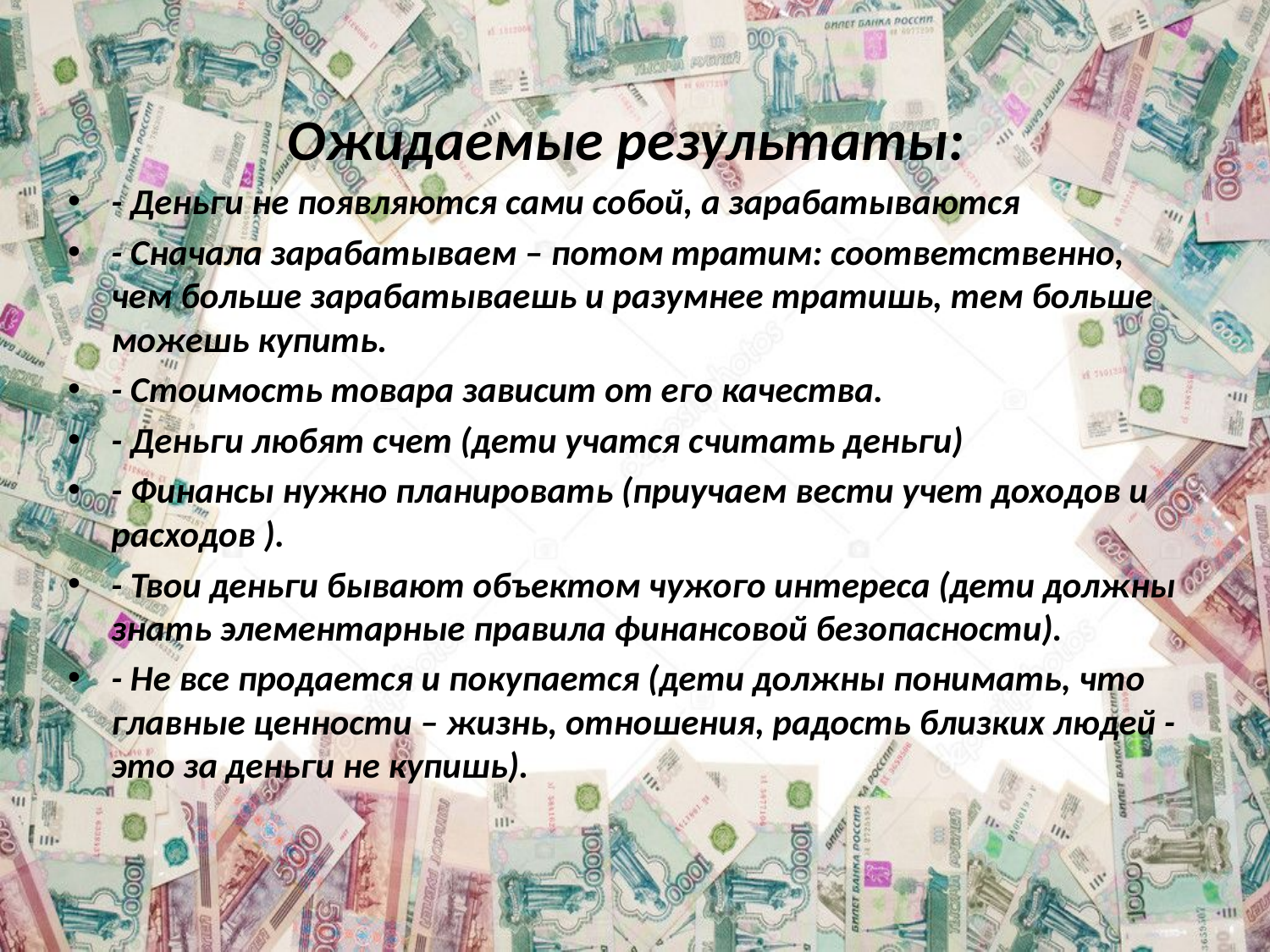

Ожидаемые результаты:
- Деньги не появляются сами собой, а зарабатываются
- Сначала зарабатываем – потом тратим: соответственно, чем больше зарабатываешь и разумнее тратишь, тем больше можешь купить.
- Стоимость товара зависит от его качества.
- Деньги любят счет (дети учатся считать деньги)
- Финансы нужно планировать (приучаем вести учет доходов и расходов ).
- Твои деньги бывают объектом чужого интереса (дети должны знать элементарные правила финансовой безопасности).
- Не все продается и покупается (дети должны понимать, что главные ценности – жизнь, отношения, радость близких людей -это за деньги не купишь).